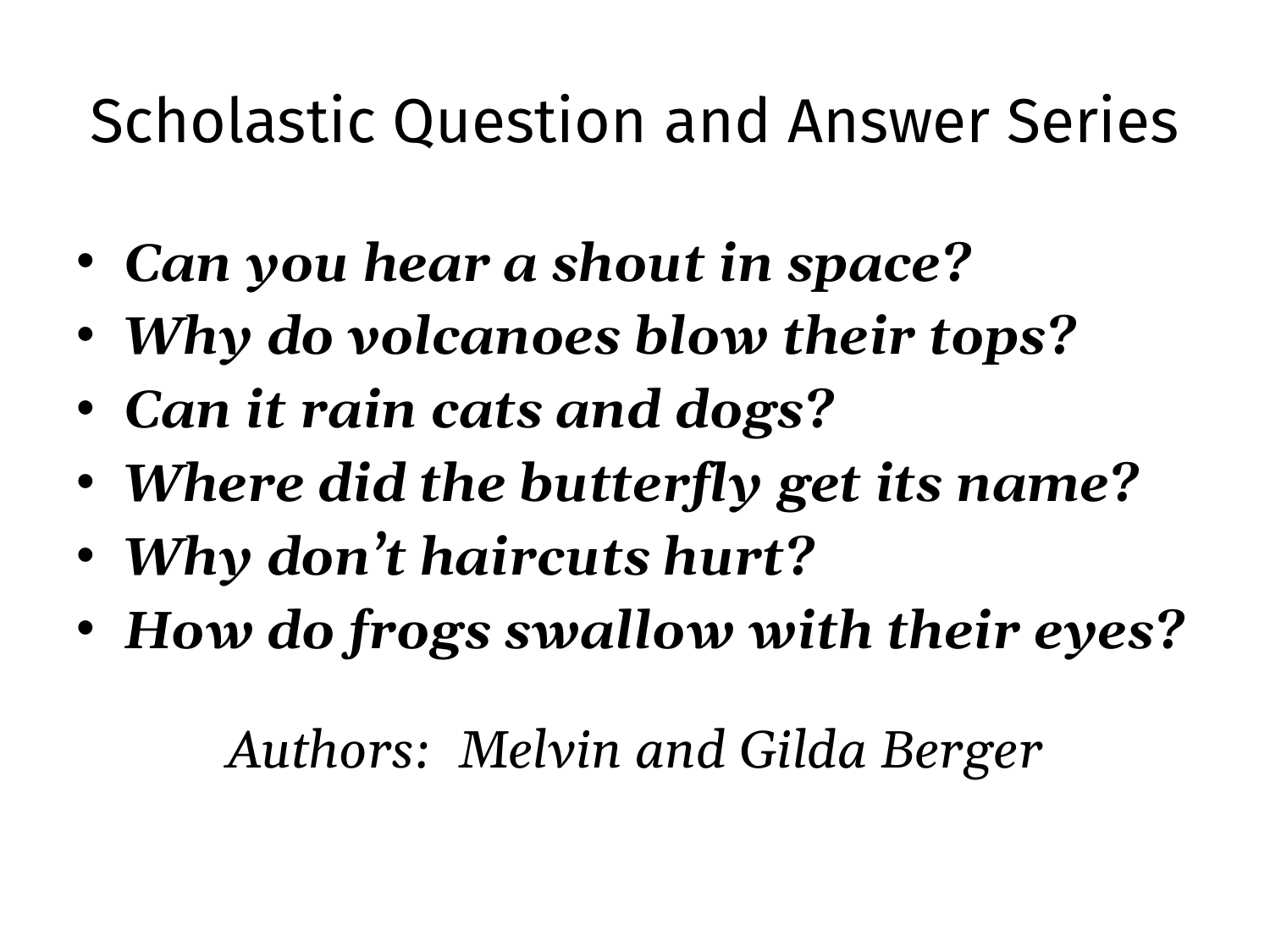

# Scholastic Question and Answer Series
Can you hear a shout in space?
Why do volcanoes blow their tops?
Can it rain cats and dogs?
Where did the butterfly get its name?
Why don’t haircuts hurt?
How do frogs swallow with their eyes?

Authors:  Melvin and Gilda Berger